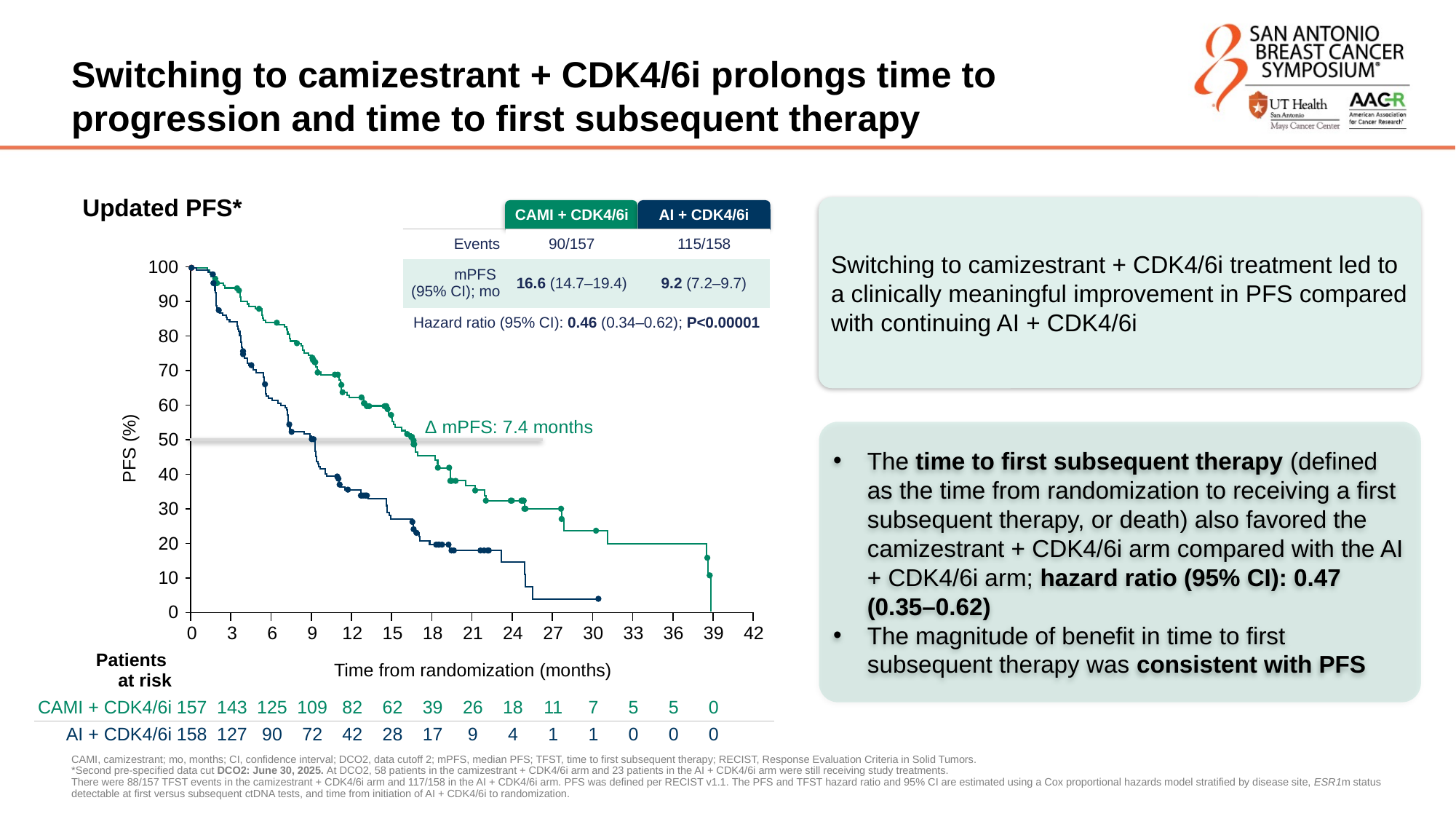

# Switching to camizestrant + CDK4/6i prolongs time to progression and time to first subsequent therapy
Updated PFS*
Switching to camizestrant + CDK4/6i treatment led to a clinically meaningful improvement in PFS compared with continuing AI + CDK4/6i
|  | CAMI + CDK4/6i | AI + CDK4/6i |
| --- | --- | --- |
| Events | 90/157 | 115/158 |
| mPFS (95% CI); mo | 16.6 (14.7–19.4) | 9.2 (7.2–9.7) |
| Hazard ratio (95% CI): 0.46 (0.34–0.62); P<0.00001 |  |  |

100

90
80
70
60
Δ mPFS: 7.4 months
The time to first subsequent therapy (defined as the time from randomization to receiving a first subsequent therapy, or death) also favored the camizestrant + CDK4/6i arm compared with the AI + CDK4/6i arm; hazard ratio (95% CI): 0.47 (0.35–0.62)
The magnitude of benefit in time to first subsequent therapy was consistent with PFS
50
PFS (%)
40
30
20
10
0
|  | 0 | 3 | 6 | 9 | 12 | 15 | 18 | 21 | 24 | 27 | 30 | 33 | 36 | 39 | 42 |
| --- | --- | --- | --- | --- | --- | --- | --- | --- | --- | --- | --- | --- | --- | --- | --- |
| Patients at risk | Time from randomization (months) |  |  |  |  |  |  |  |  |  |  |  |  |  |  |
| CAMI + CDK4/6i | 157 | 143 | 125 | 109 | 82 | 62 | 39 | 26 | 18 | 11 | 7 | 5 | 5 | 0 |  |
| AI + CDK4/6i | 158 | 127 | 90 | 72 | 42 | 28 | 17 | 9 | 4 | 1 | 1 | 0 | 0 | 0 |  |
CAMI, camizestrant; mo, months; CI, confidence interval; DCO2, data cutoff 2; mPFS, median PFS; TFST, time to first subsequent therapy; RECIST, Response Evaluation Criteria in Solid Tumors.
*Second pre-specified data cut DCO2: June 30, 2025. At DCO2, 58 patients in the camizestrant + CDK4/6i arm and 23 patients in the AI + CDK4/6i arm were still receiving study treatments.
There were 88/157 TFST events in the camizestrant + CDK4/6i arm and 117/158 in the AI + CDK4/6i arm. PFS was defined per RECIST v1.1. The PFS and TFST hazard ratio and 95% CI are estimated using a Cox proportional hazards model stratified by disease site, ESR1m status detectable at first versus subsequent ctDNA tests, and time from initiation of AI + CDK4/6i to randomization.